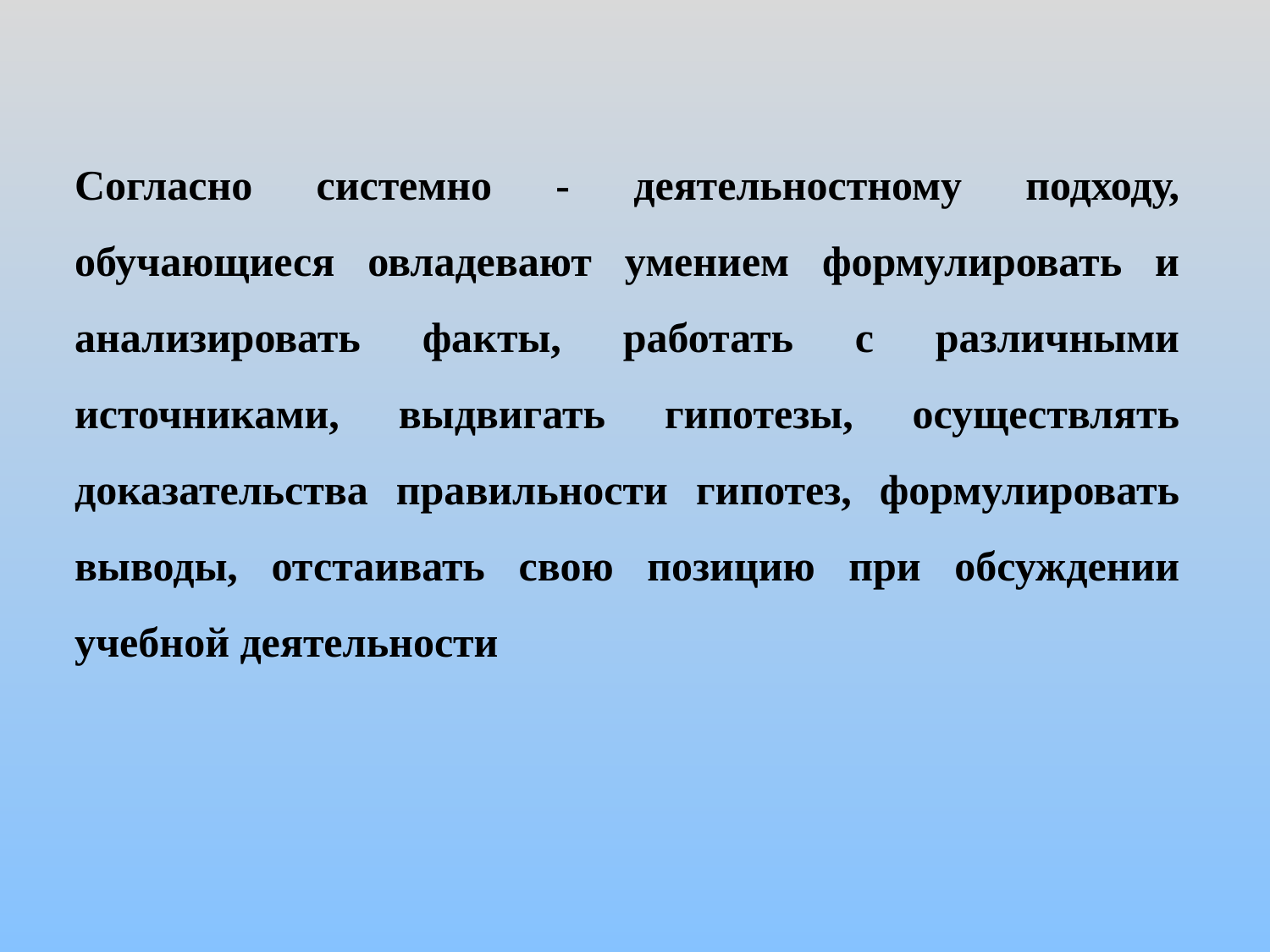

Согласно системно - деятельностному подходу, обучающиеся овладевают умением формулировать и анализировать факты, работать с различными источниками, выдвигать гипотезы, осуществлять доказательства правильности гипотез, формулировать выводы, отстаивать свою позицию при обсуждении учебной деятельности